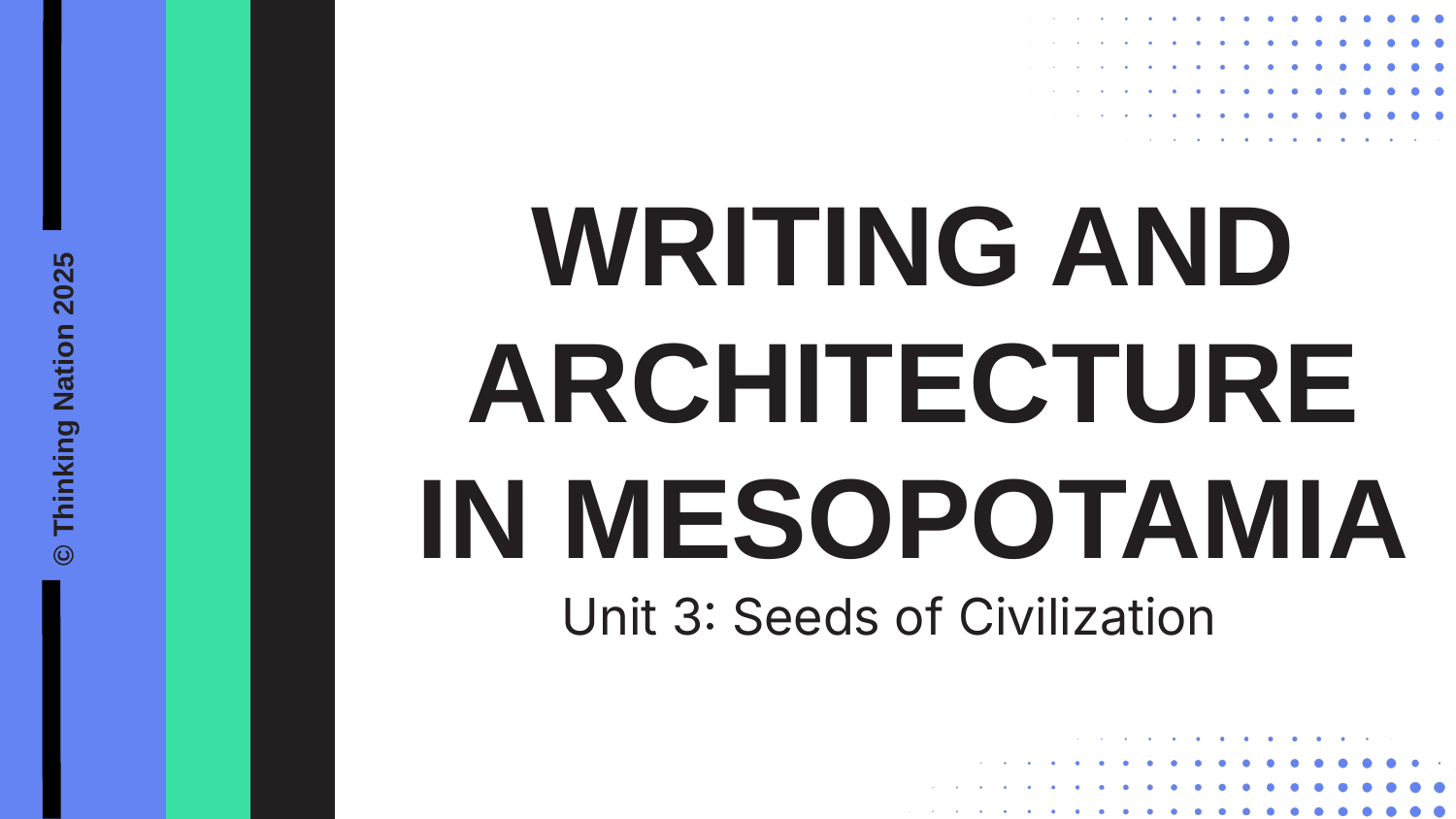

WRITING AND ARCHITECTURE IN MESOPOTAMIA
© Thinking Nation 2025
Unit 3: Seeds of Civilization